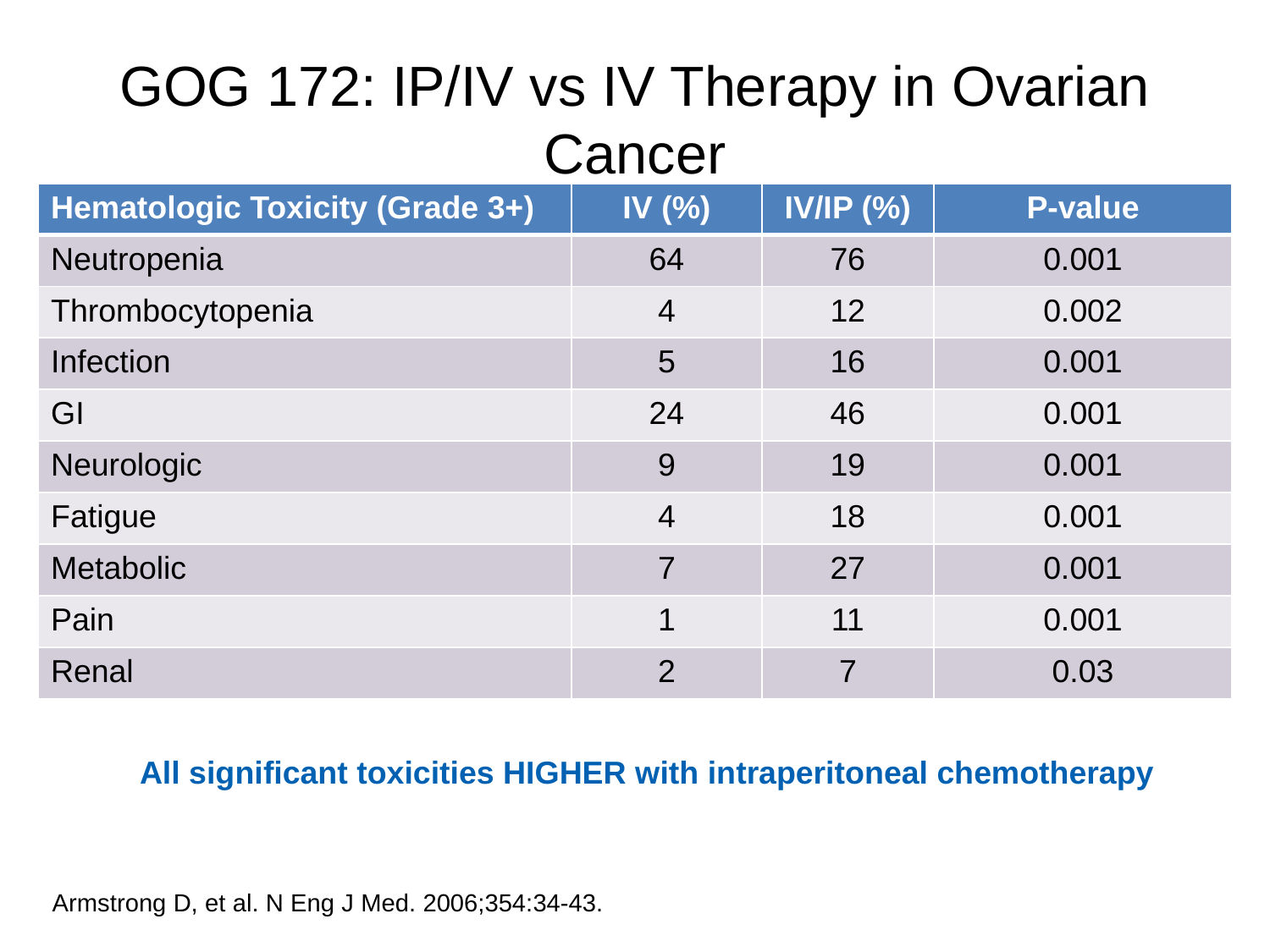

# GOG 172: IP/IV vs IV Therapy in Ovarian Cancer
| Hematologic Toxicity (Grade 3+) | IV (%) | IV/IP (%) | P-value |
| --- | --- | --- | --- |
| Neutropenia | 64 | 76 | 0.001 |
| Thrombocytopenia | 4 | 12 | 0.002 |
| Infection | 5 | 16 | 0.001 |
| GI | 24 | 46 | 0.001 |
| Neurologic | 9 | 19 | 0.001 |
| Fatigue | 4 | 18 | 0.001 |
| Metabolic | 7 | 27 | 0.001 |
| Pain | 1 | 11 | 0.001 |
| Renal | 2 | 7 | 0.03 |
All significant toxicities HIGHER with intraperitoneal chemotherapy
Armstrong D, et al. N Eng J Med. 2006;354:34-43.